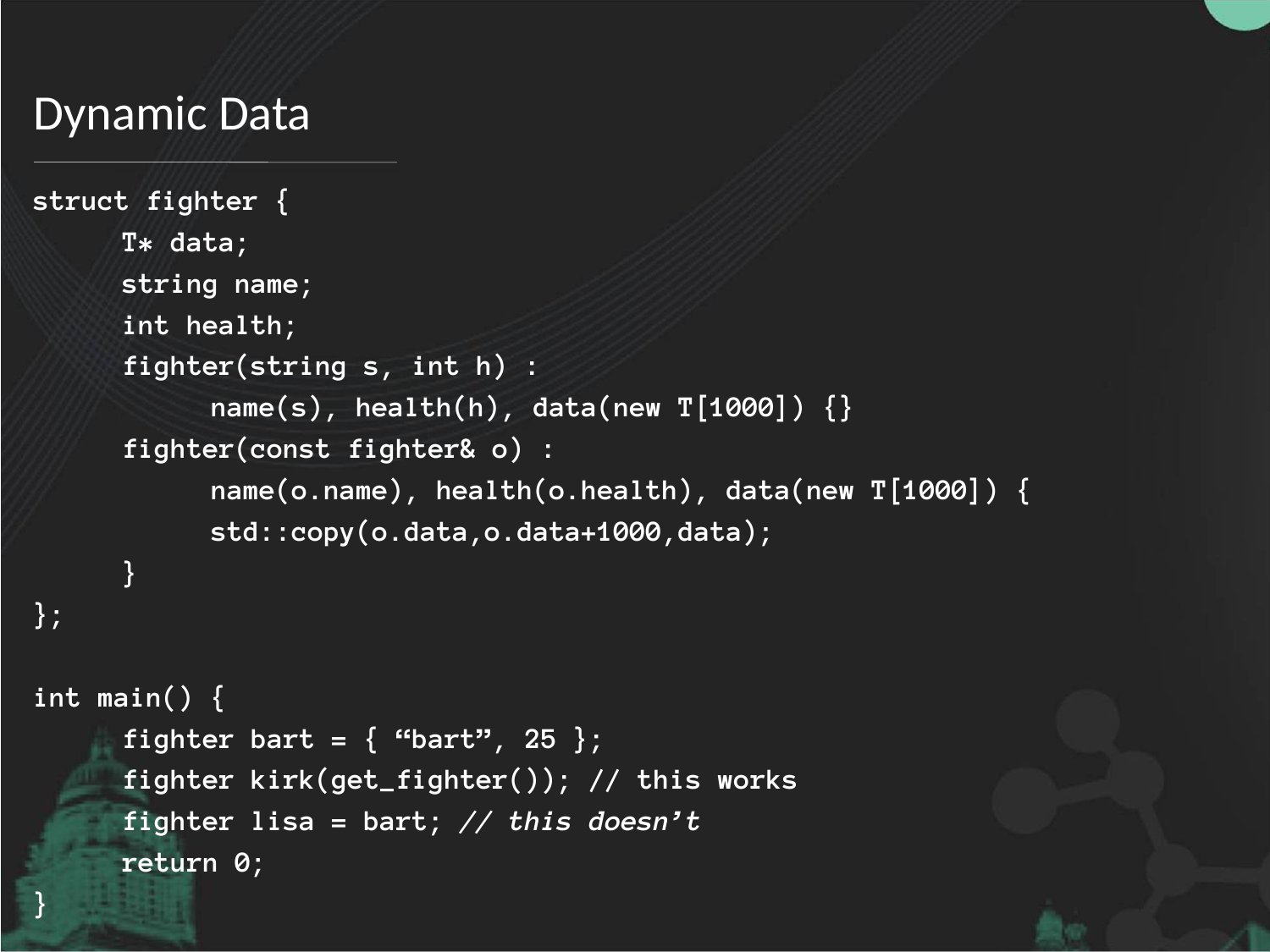

# Dynamic Data
struct fighter {
	T* data;
	string name;
	int health;
	fighter(string s, int h) :
		name(s), health(h), data(new T[1000]) {}
	fighter(const fighter& o) :
		name(o.name), health(o.health), data(new T[1000]) {
		std::copy(o.data,o.data+1000,data);
	}
};

int main() {
	fighter bart = { “bart”, 25 };
	fighter kirk(get_fighter()); // this works
	fighter lisa = bart; // this doesn’t
	return 0;
}